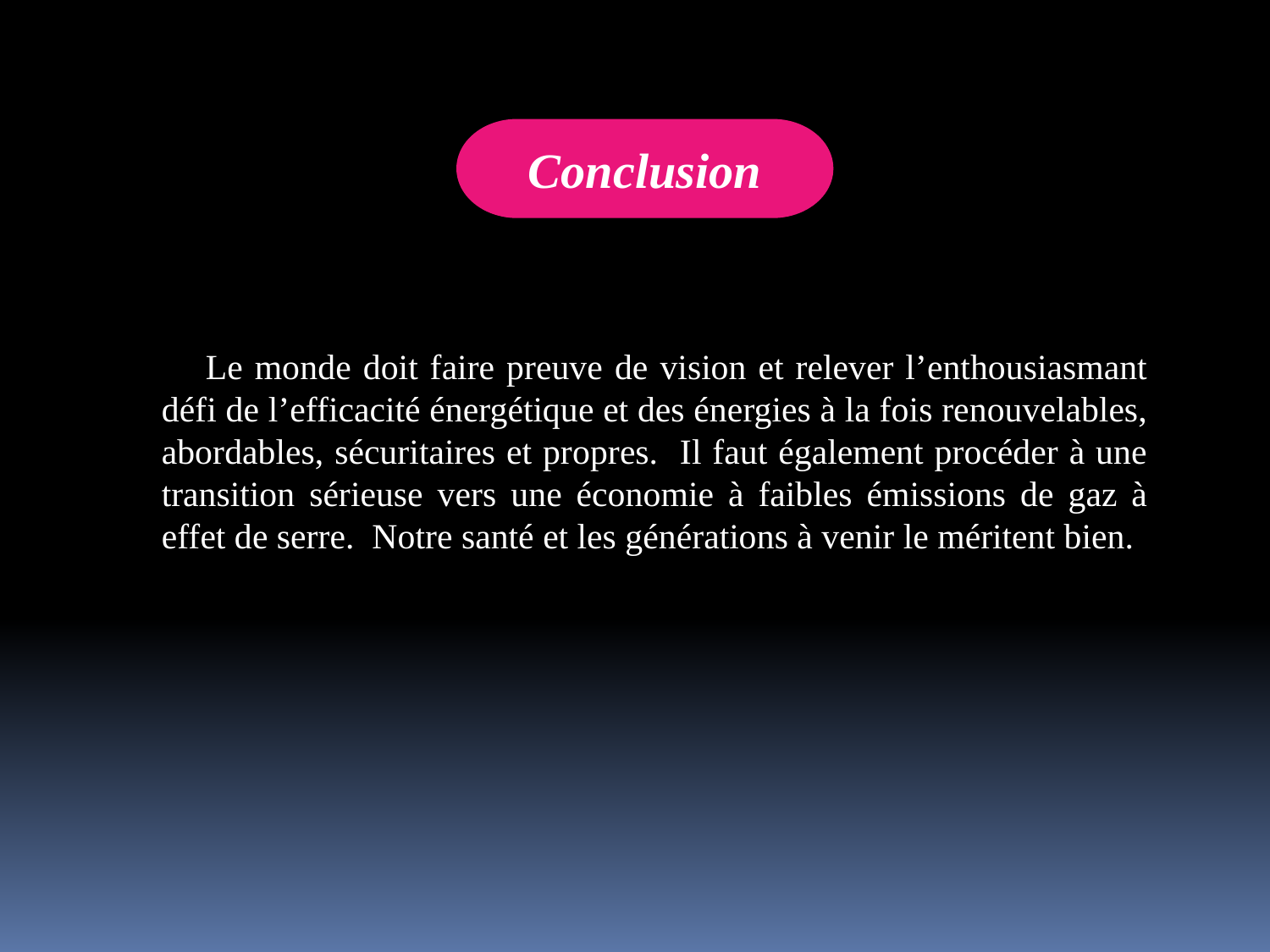

Conclusion
    Le monde doit faire preuve de vision et relever l’enthousiasmant défi de l’efficacité énergétique et des énergies à la fois renouvelables, abordables, sécuritaires et propres.  Il faut également procéder à une transition sérieuse vers une économie à faibles émissions de gaz à effet de serre.  Notre santé et les générations à venir le méritent bien.